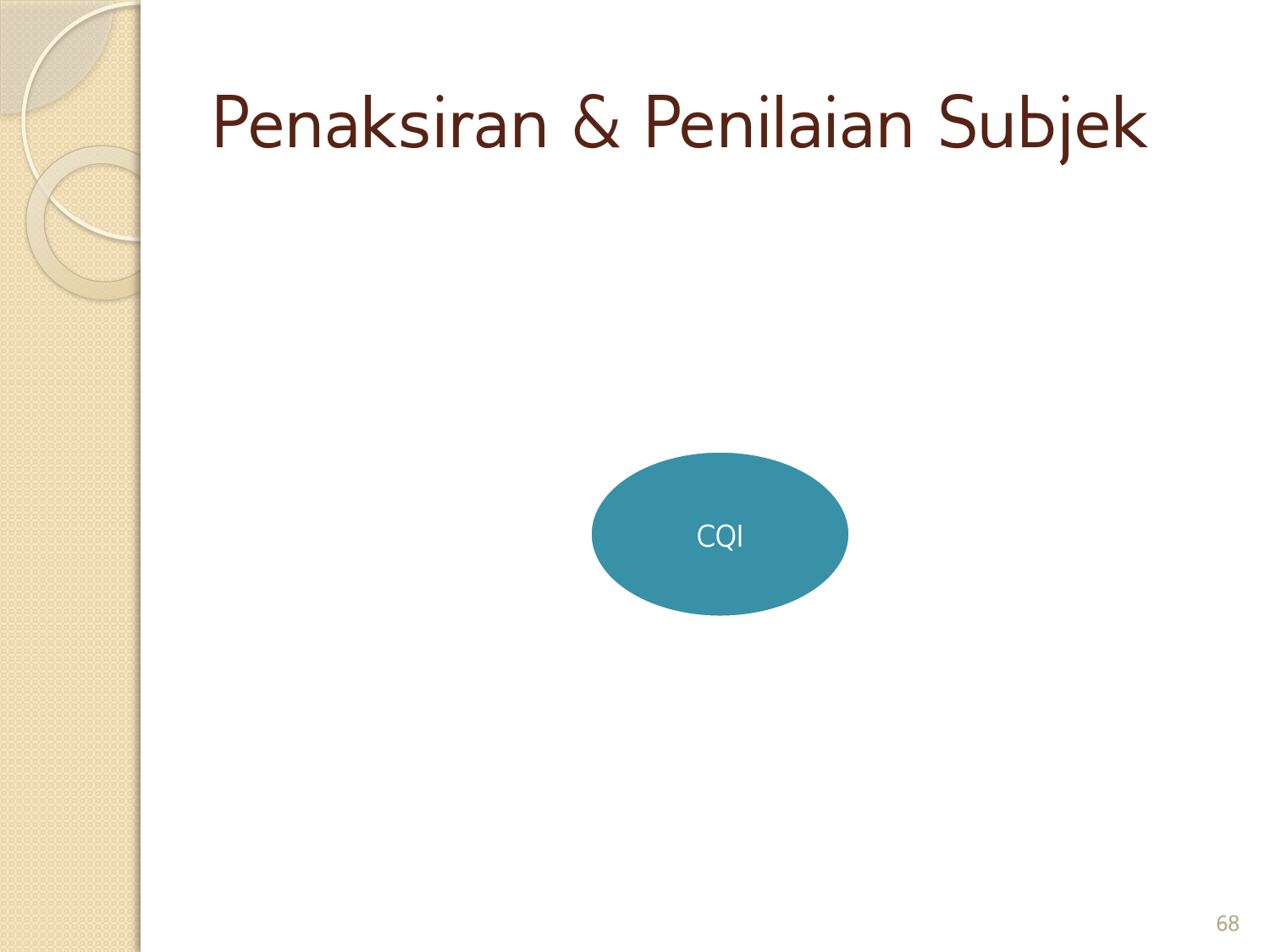

# Penaksiran & Penilaian Subjek
CQI
68